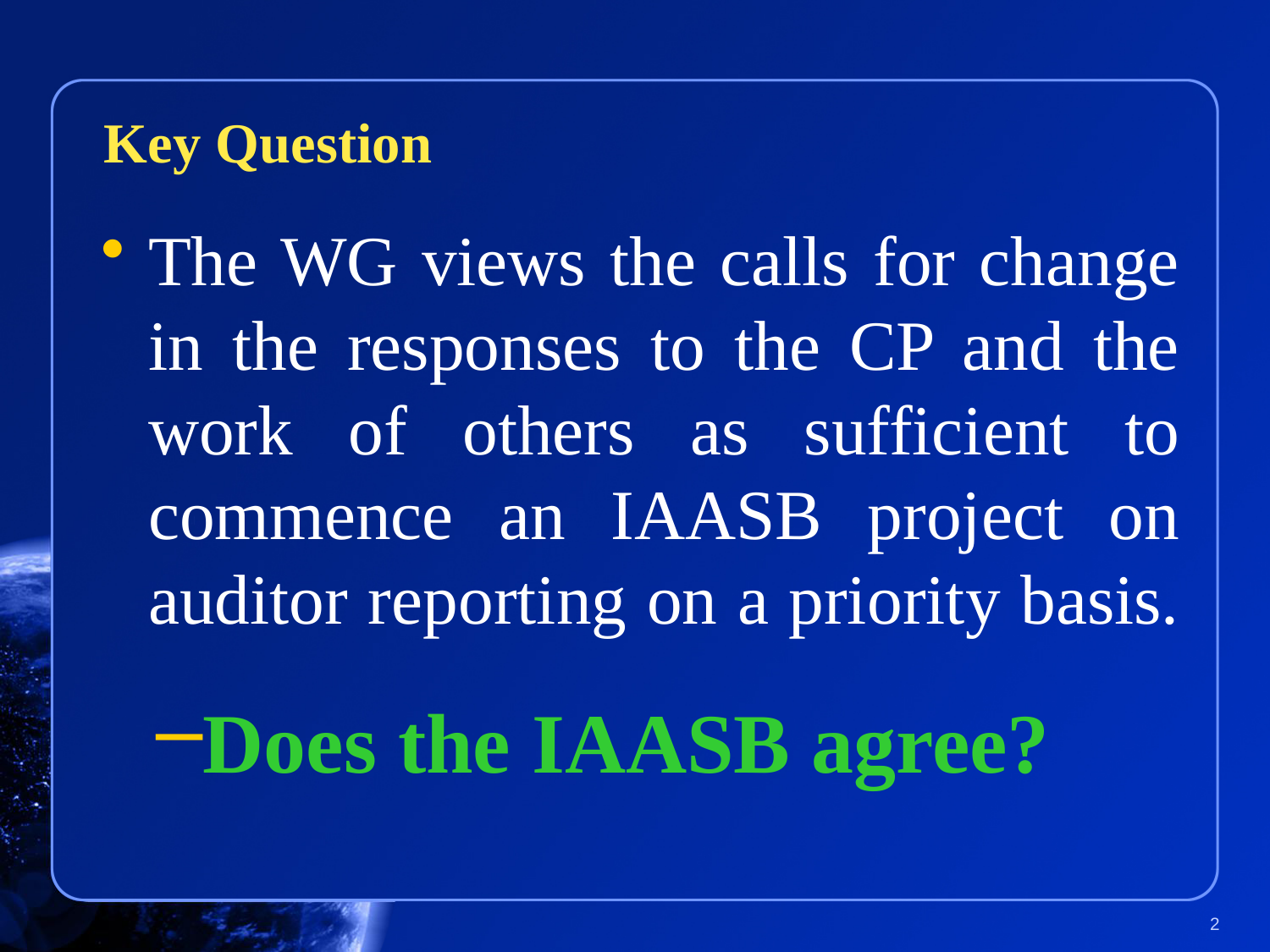

#
Key Question
The WG views the calls for change in the responses to the CP and the work of others as sufficient to commence an IAASB project on auditor reporting on a priority basis.
Does the IAASB agree?

2